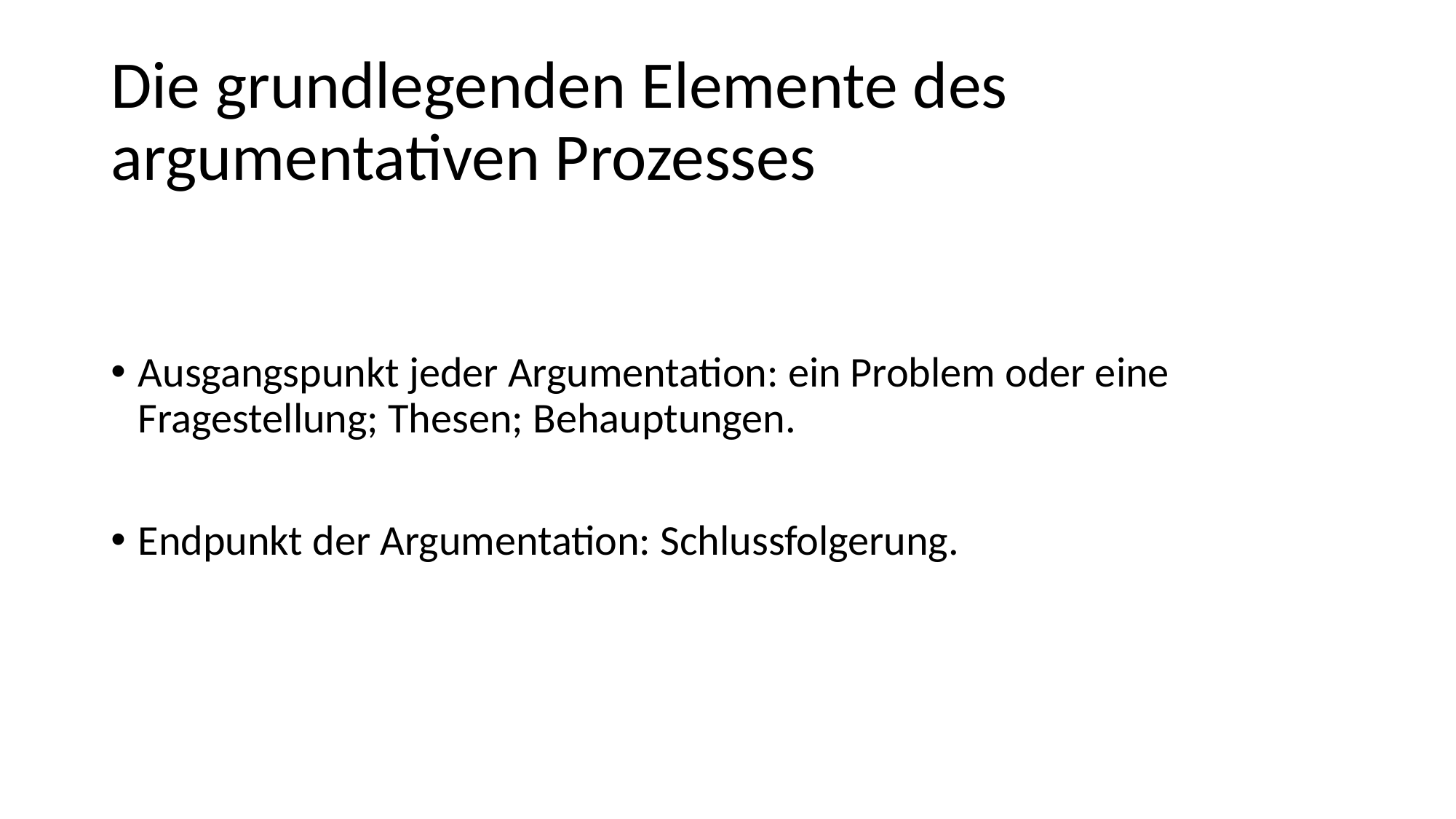

# Die grundlegenden Elemente des argumentativen Prozesses

Ausgangspunkt jeder Argumentation: ein Problem oder eine Fragestellung; Thesen; Behauptungen.

Endpunkt der Argumentation: Schlussfolgerung.